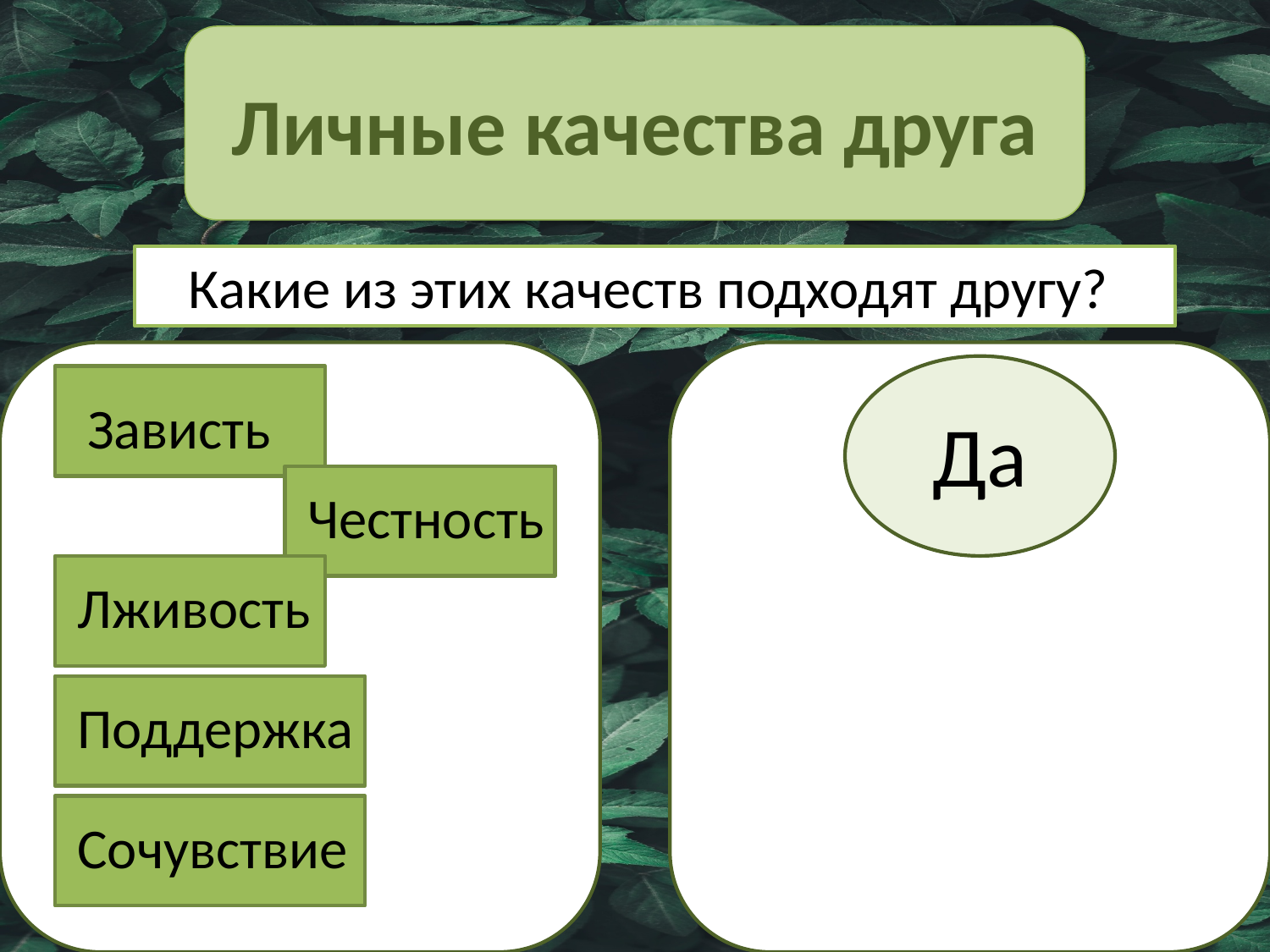

Личные качества друга
Какие из этих качеств подходят другу?

Зависть
Да

Честность

Лживость

Поддержка

Сочувствие